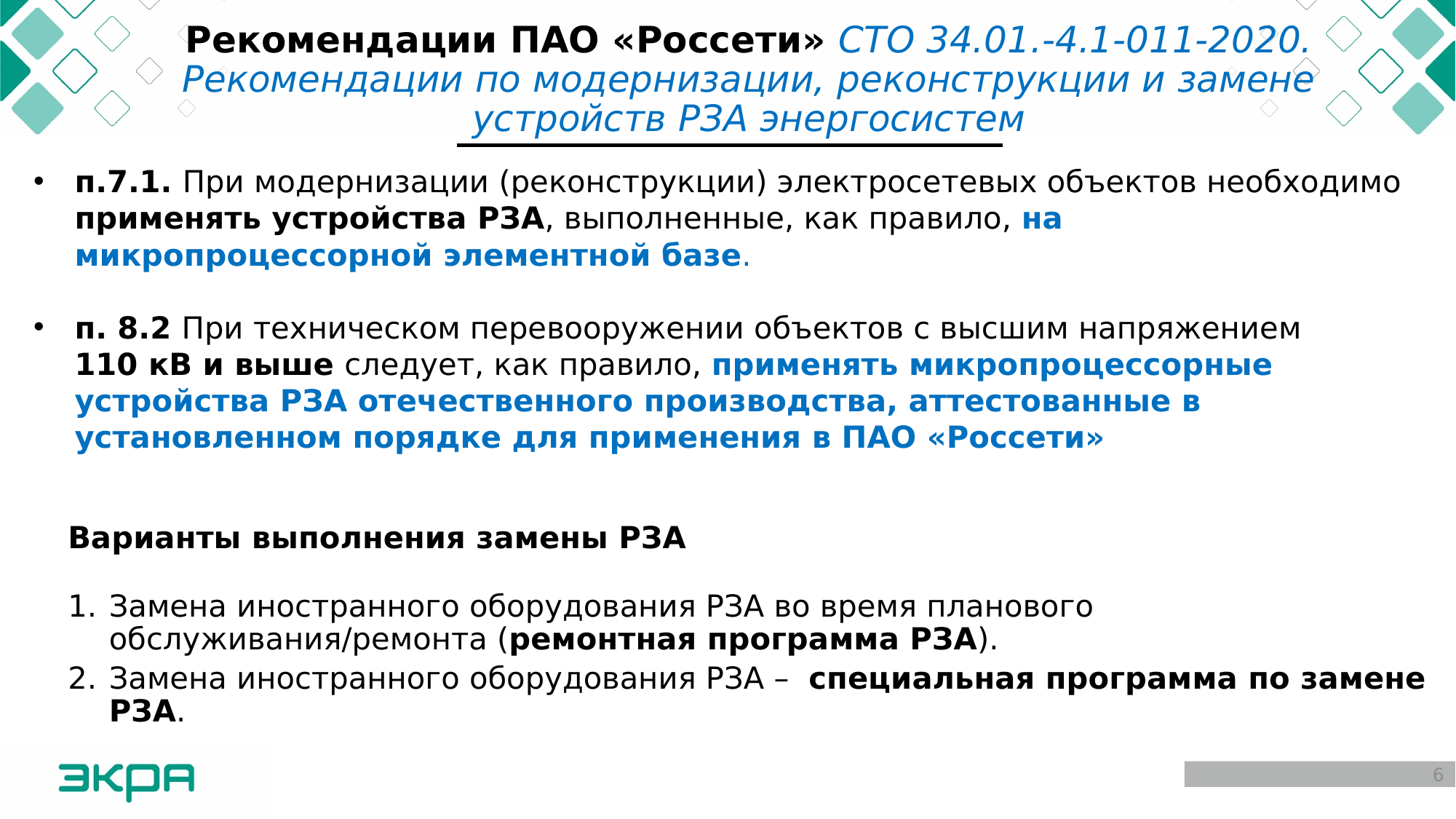

# Рекомендации ПАО «Россети» СТО 34.01.-4.1-011-2020. Рекомендации по модернизации, реконструкции и замене устройств РЗА энергосистем
п.7.1. При модернизации (реконструкции) электросетевых объектов необходимо применять устройства РЗА, выполненные, как правило, на микропроцессорной элементной базе.

п. 8.2 При техническом перевооружении объектов с высшим напряжением
110 кВ и выше следует, как правило, применять микропроцессорные
устройства РЗА отечественного производства, аттестованные в установленном порядке для применения в ПАО «Россети»

Варианты выполнения замены РЗА

Замена иностранного оборудования РЗА во время планового обслуживания/ремонта (ремонтная программа РЗА).
Замена иностранного оборудования РЗА –  специальная программа по замене РЗА.
6